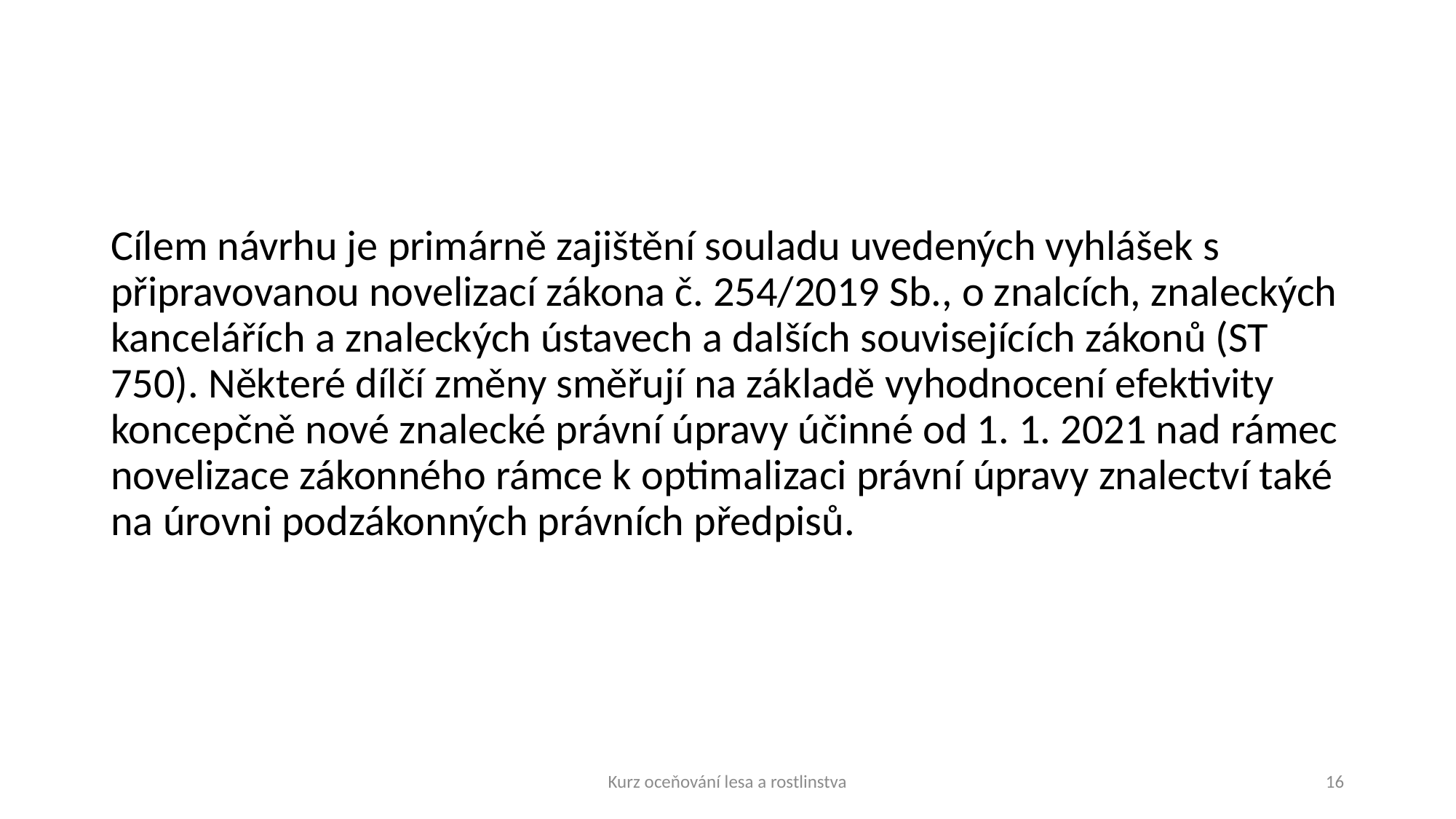

#
Cílem návrhu je primárně zajištění souladu uvedených vyhlášek s připravovanou novelizací zákona č. 254/2019 Sb., o znalcích, znaleckých kancelářích a znaleckých ústavech a dalších souvisejících zákonů (ST 750). Některé dílčí změny směřují na základě vyhodnocení efektivity koncepčně nové znalecké právní úpravy účinné od 1. 1. 2021 nad rámec novelizace zákonného rámce k optimalizaci právní úpravy znalectví také na úrovni podzákonných právních předpisů.
Kurz oceňování lesa a rostlinstva
16